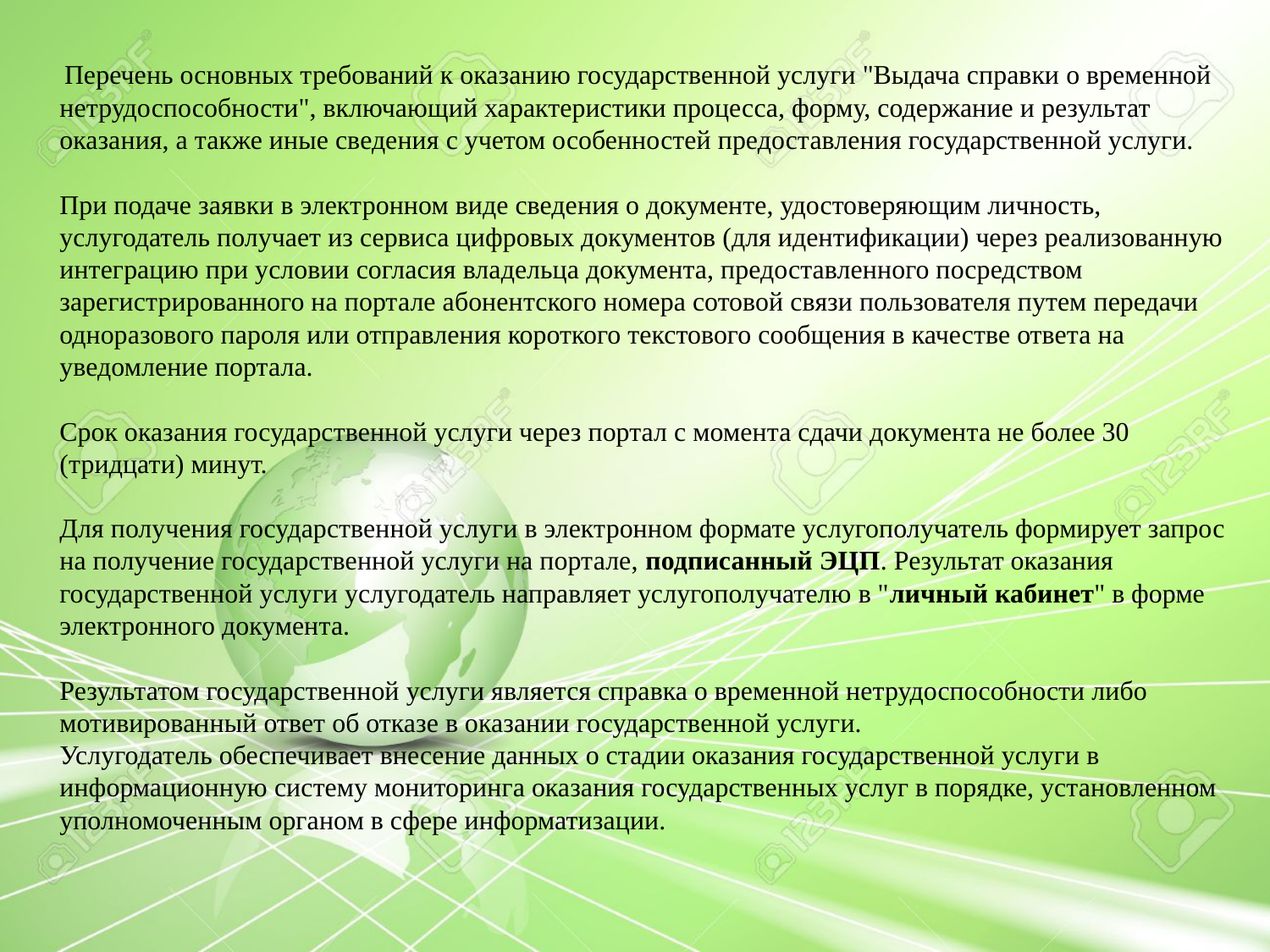

Перечень основных требований к оказанию государственной услуги "Выдача справки о временной нетрудоспособности", включающий характеристики процесса, форму, содержание и результат оказания, а также иные сведения с учетом особенностей предоставления государственной услуги.

При подаче заявки в электронном виде сведения о документе, удостоверяющим личность, услугодатель получает из сервиса цифровых документов (для идентификации) через реализованную интеграцию при условии согласия владельца документа, предоставленного посредством зарегистрированного на портале абонентского номера сотовой связи пользователя путем передачи одноразового пароля или отправления короткого текстового сообщения в качестве ответа на уведомление портала.

Срок оказания государственной услуги через портал с момента сдачи документа не более 30 (тридцати) минут.

Для получения государственной услуги в электронном формате услугополучатель формирует запрос на получение государственной услуги на портале, подписанный ЭЦП. Результат оказания государственной услуги услугодатель направляет услугополучателю в "личный кабинет" в форме электронного документа.

Результатом государственной услуги является справка о временной нетрудоспособности либо мотивированный ответ об отказе в оказании государственной услуги.
Услугодатель обеспечивает внесение данных о стадии оказания государственной услуги в информационную систему мониторинга оказания государственных услуг в порядке, установленном уполномоченным органом в сфере информатизации.